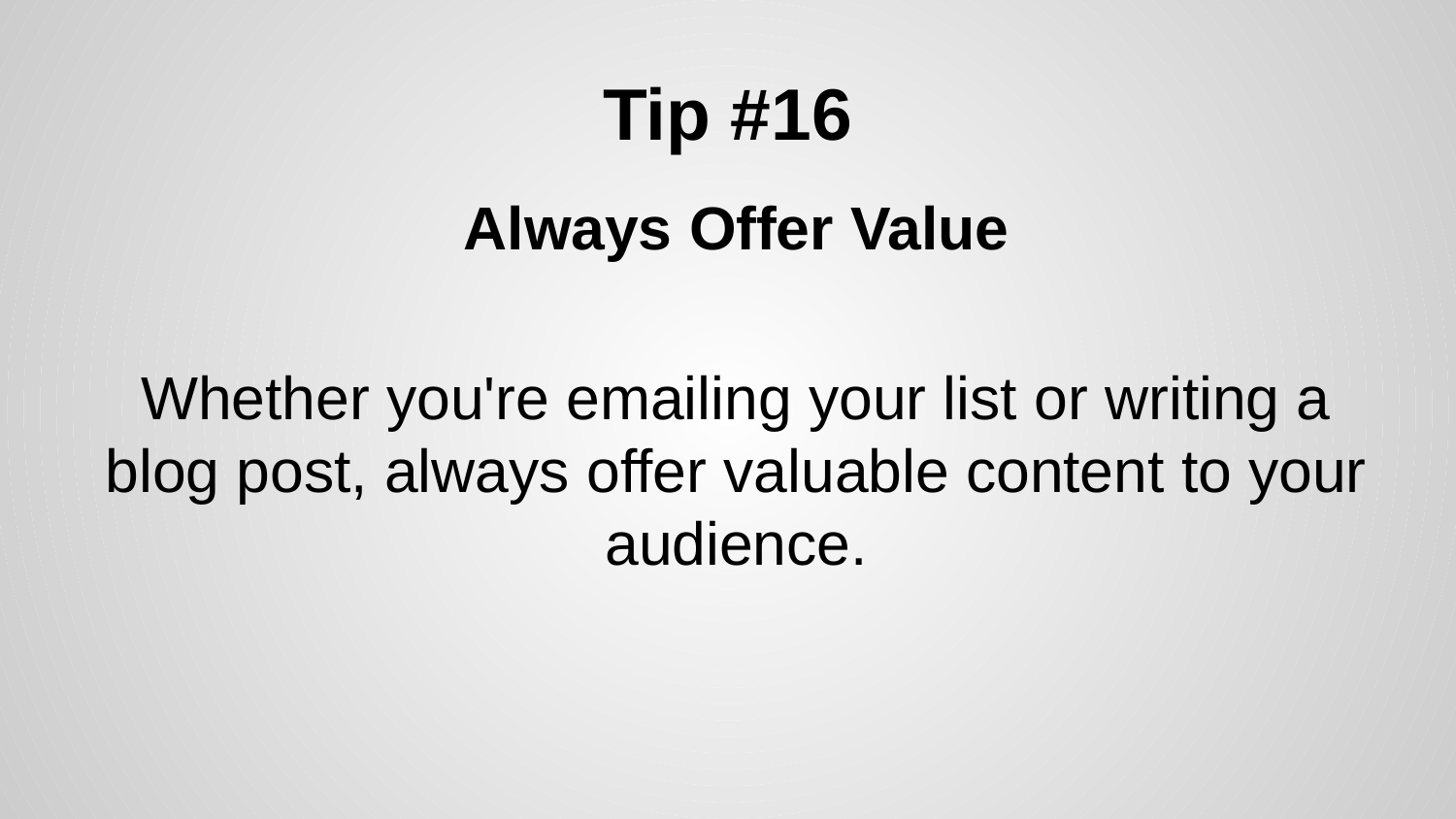

# Tip #16

Always Offer Value

Whether you're emailing your list or writing a blog post, always offer valuable content to your audience.